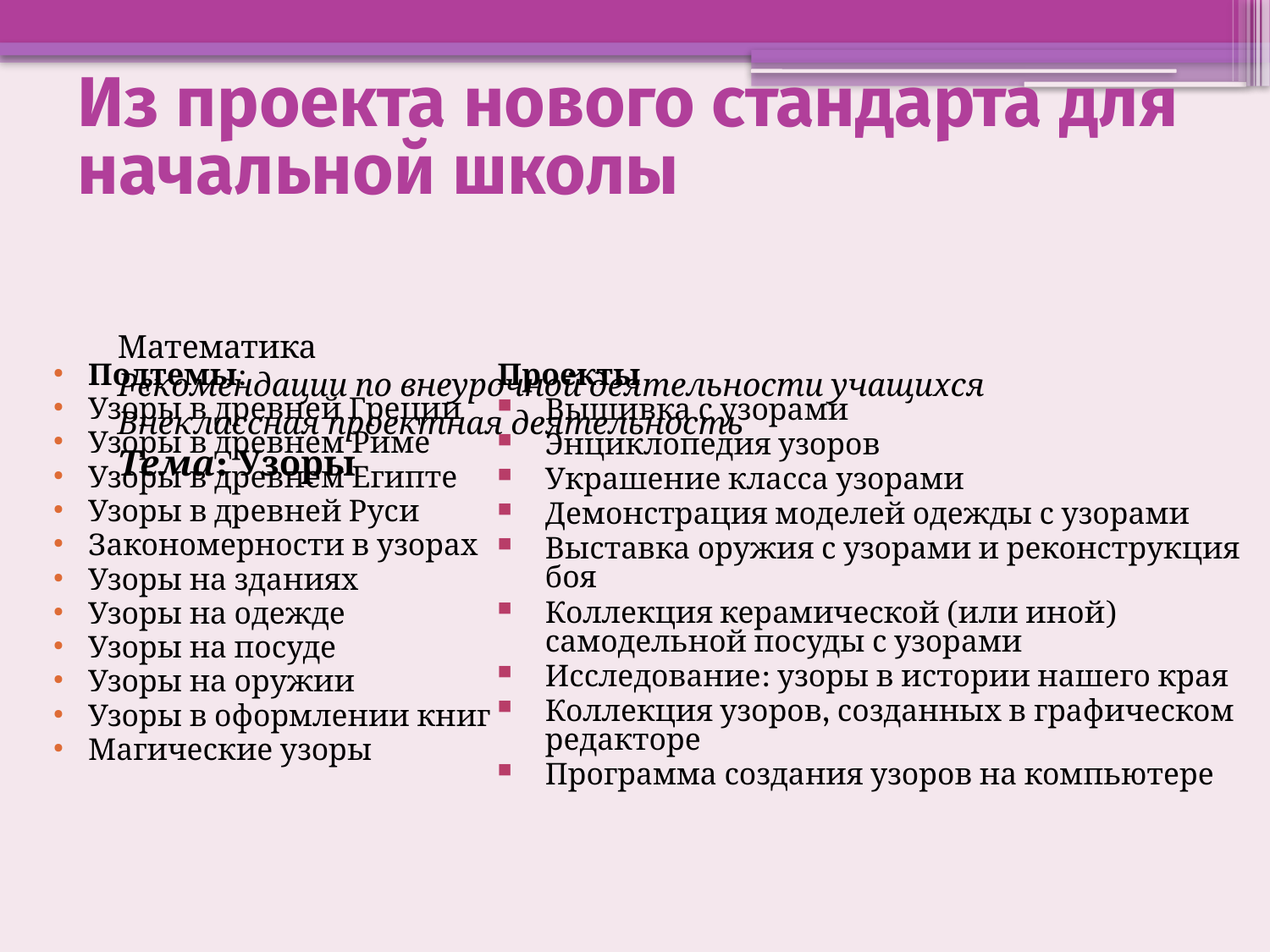

# Из проекта нового стандарта для начальной школы

Математика
Рекомендации по внеурочной деятельности учащихся
Внеклассная проектная деятельность
Тема: Узоры

Подтемы:
Узоры в древней Греции
Узоры в древнем Риме
Узоры в древнем Египте
Узоры в древней Руси
Закономерности в узорах
Узоры на зданиях
Узоры на одежде
Узоры на посуде
Узоры на оружии
Узоры в оформлении книг
Магические узоры
Проекты
Вышивка с узорами
Энциклопедия узоров
Украшение класса узорами
Демонстрация моделей одежды с узорами
Выставка оружия с узорами и реконструкция боя
Коллекция керамической (или иной) самодельной посуды с узорами
Исследование: узоры в истории нашего края
Коллекция узоров, созданных в графическом редакторе
Программа создания узоров на компьютере